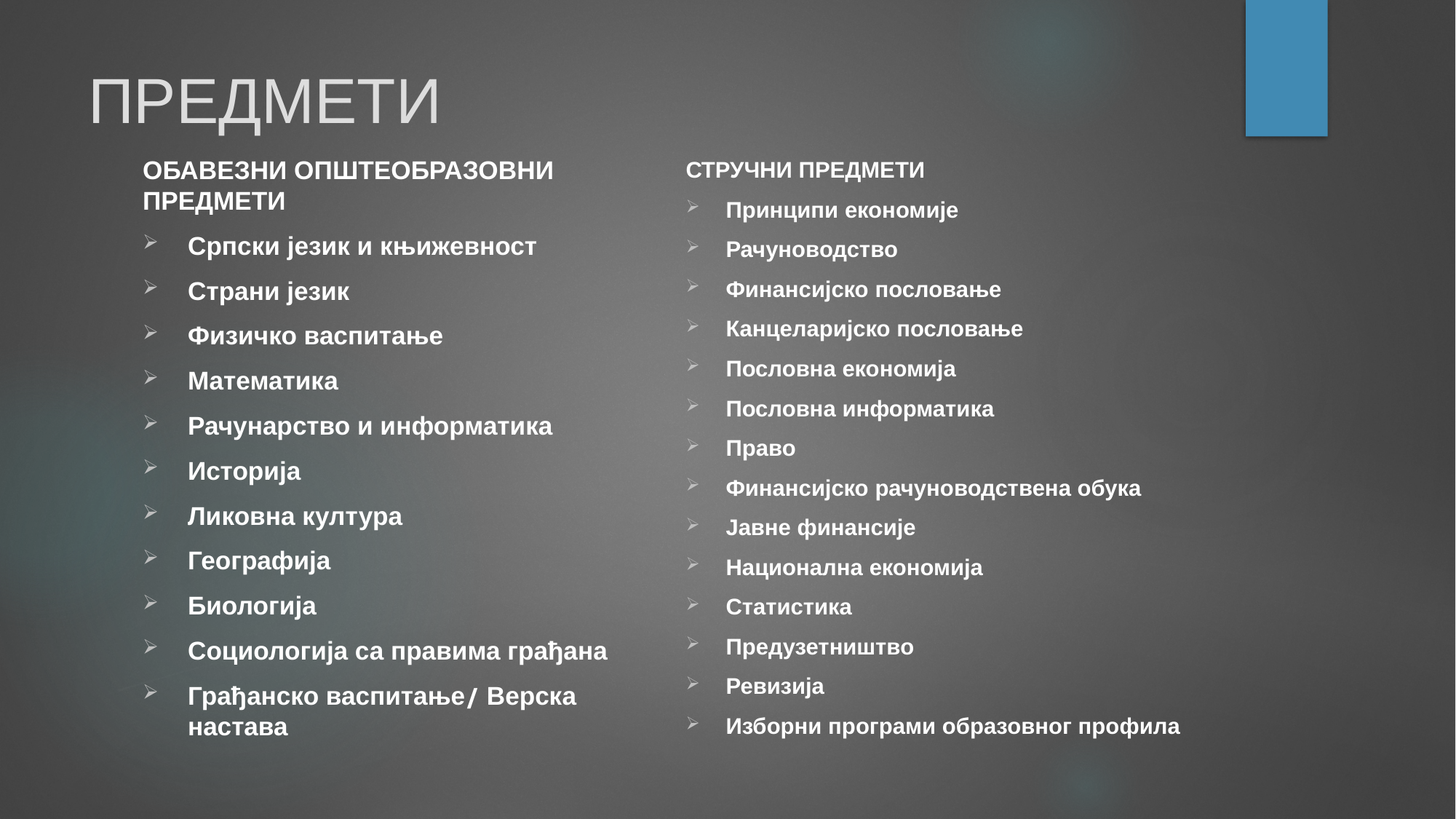

# ПРЕДМЕТИ
ОБАВЕЗНИ ОПШТЕОБРАЗОВНИ ПРЕДМЕТИ
Српски језик и књижевност
Страни језик
Физичко васпитање
Математика
Рачунарство и информатика
Историја
Ликовна култура
Географија
Биологија
Социологија са правима грађана
Грађанско васпитање/ Верска настава

СТРУЧНИ ПРЕДМЕТИ
Принципи економије
Рачуноводство
Финансијско пословање
Канцеларијско пословање
Пословна економија
Пословна информатика
Право
Финансијско рачуноводствена обука
Јавне финансије
Национална економија
Статистика
Предузетништво
Ревизија
Изборни програми образовног профила